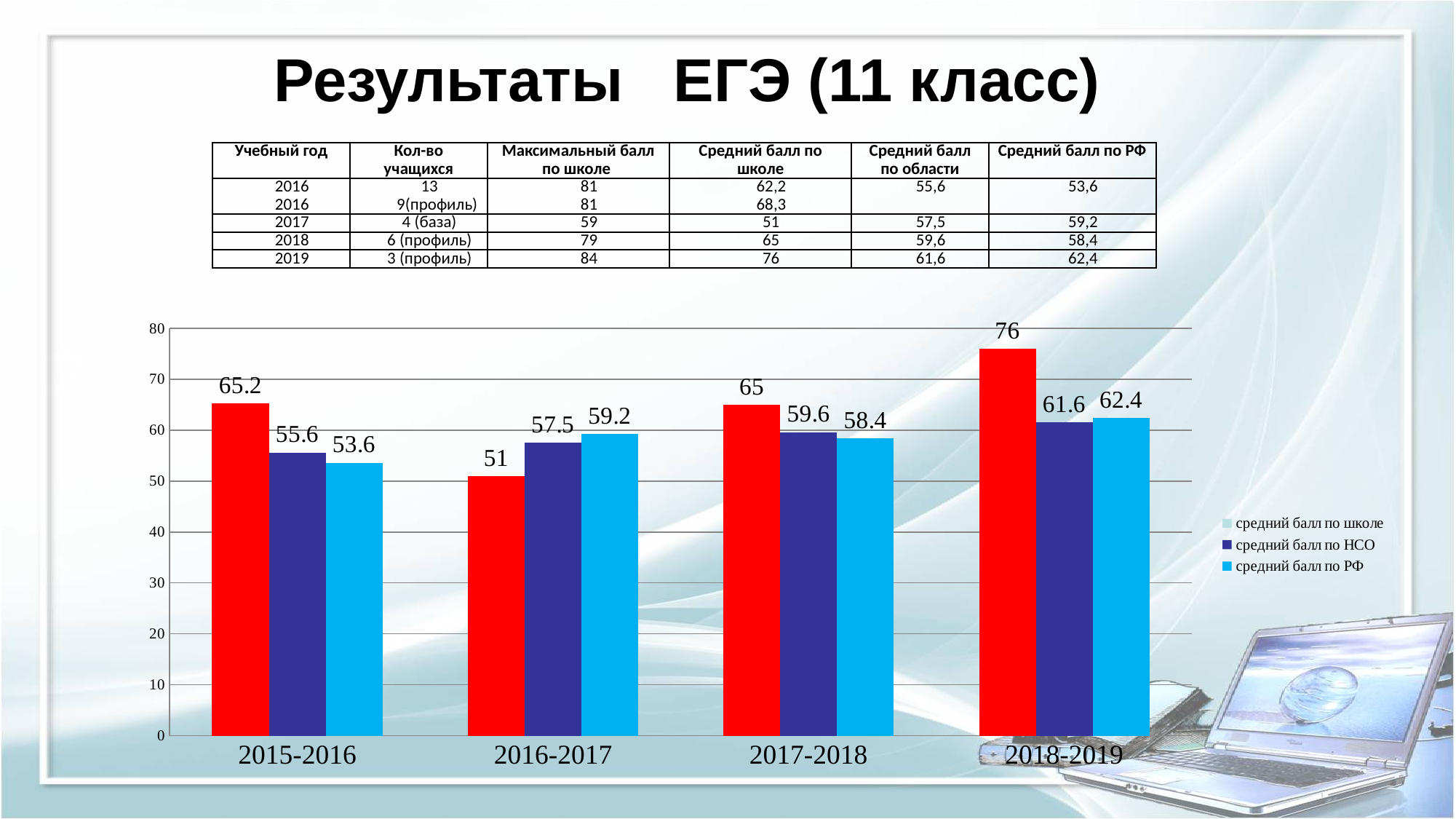

Результаты   ЕГЭ (11 класс)

| Учебный год | Кол-во учащихся | Максимальный балл по школе | Средний балл по школе | Средний балл по области | Средний балл по РФ |
| --- | --- | --- | --- | --- | --- |
| 2016 2016 | 13 9(профиль) | 81 81 | 62,2 68,3 | 55,6 | 53,6 |
| 2017 | 4 (база) | 59 | 51 | 57,5 | 59,2 |
| 2018 | 6 (профиль) | 79 | 65 | 59,6 | 58,4 |
| 2019 | 3 (профиль) | 84 | 76 | 61,6 | 62,4 |

### Chart

| Category | средний балл по школе | средний балл по НСО | средний балл по РФ |
|---|---|---|---|
| 2015-2016 | 65.2 | 55.6 | 53.6 |
| 2016-2017 | 51.0 | 57.5 | 59.2 |
| 2017-2018 | 65.0 | 59.6 | 58.4 |
| 2018-2019 | 76.0 | 61.6 | 62.4 |